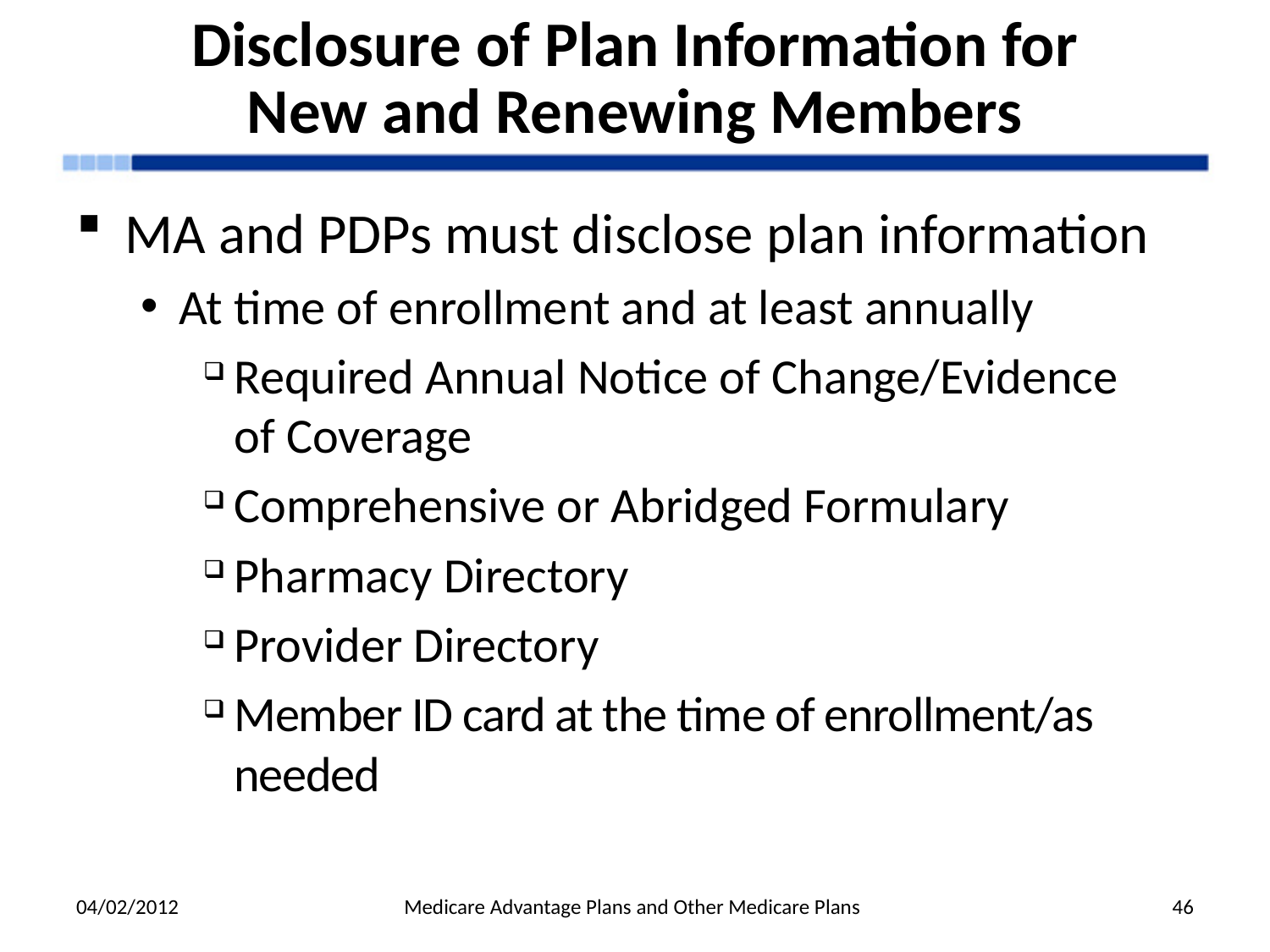

# Disclosure of Plan Information for New and Renewing Members
MA and PDPs must disclose plan information
At time of enrollment and at least annually
Required Annual Notice of Change/Evidence
of Coverage
Comprehensive or Abridged Formulary
Pharmacy Directory
Provider Directory
Member ID card at the time of enrollment/as needed

04/02/2012
Medicare Advantage Plans and Other Medicare Plans
46